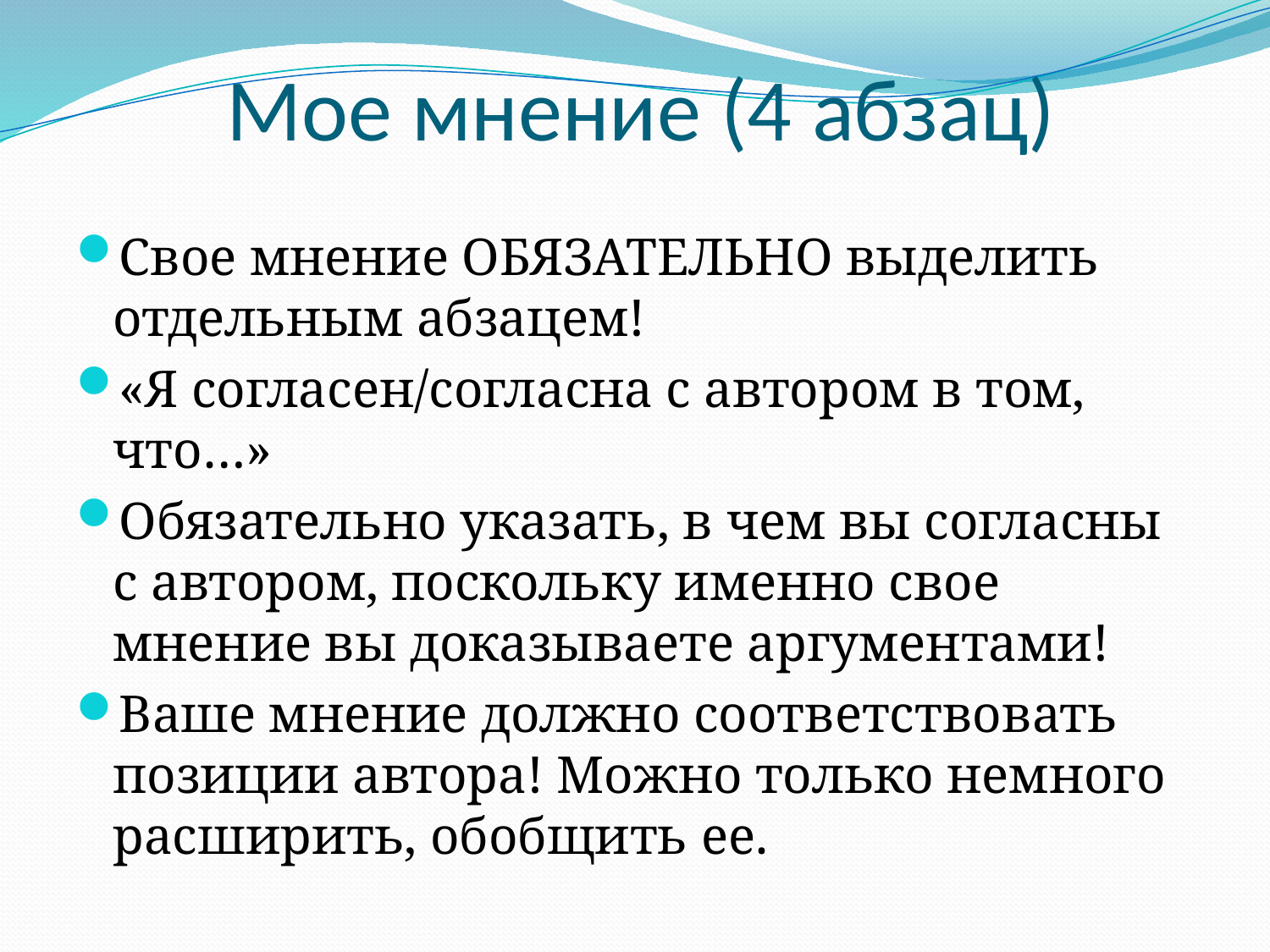

# Мое мнение (4 абзац)
Свое мнение ОБЯЗАТЕЛЬНО выделить отдельным абзацем!
«Я согласен/согласна с автором в том, что…»
Обязательно указать, в чем вы согласны с автором, поскольку именно свое мнение вы доказываете аргументами!
Ваше мнение должно соответствовать позиции автора! Можно только немного расширить, обобщить ее.